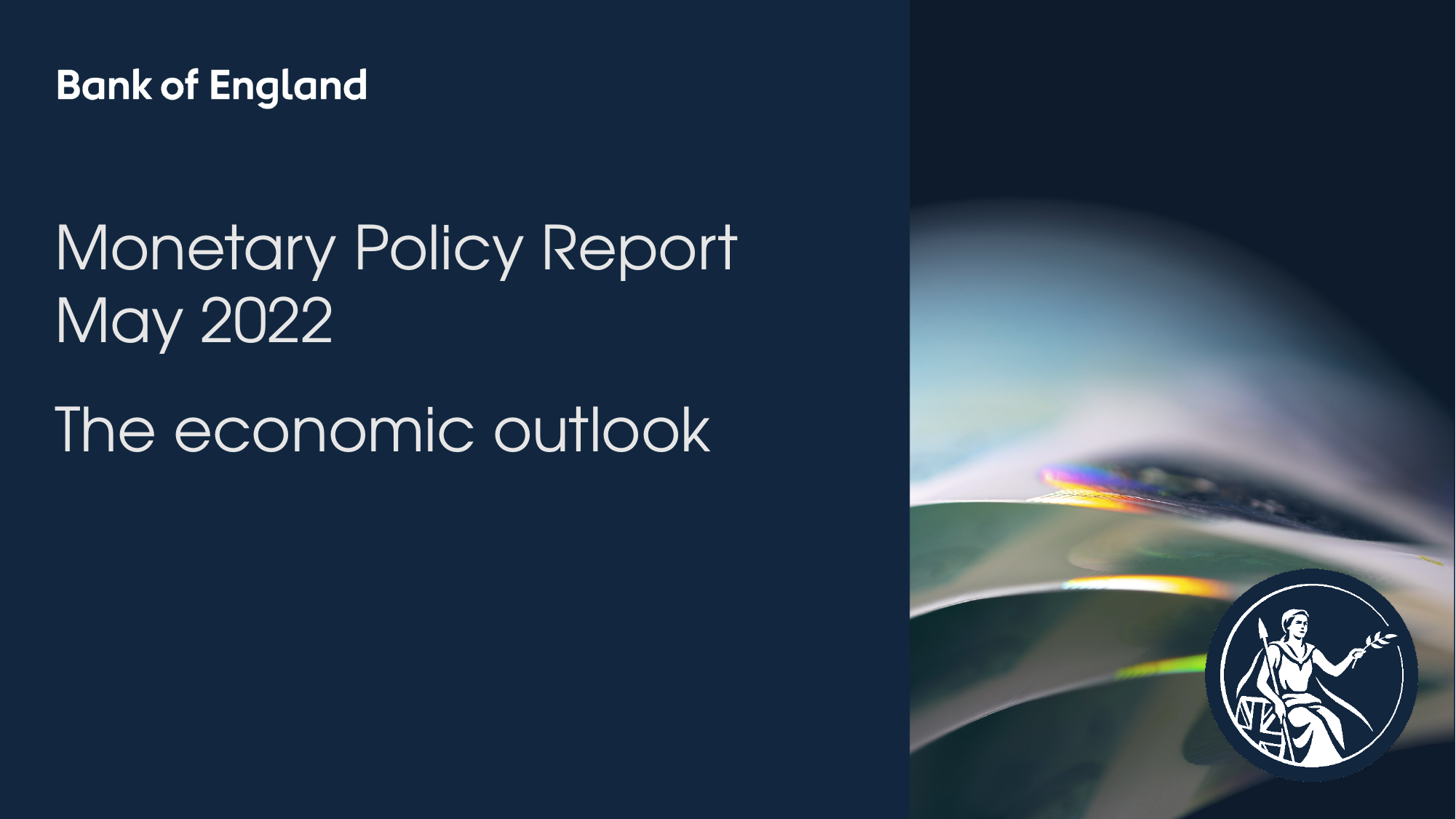

Monetary Policy Report
May 2022
The economic outlook